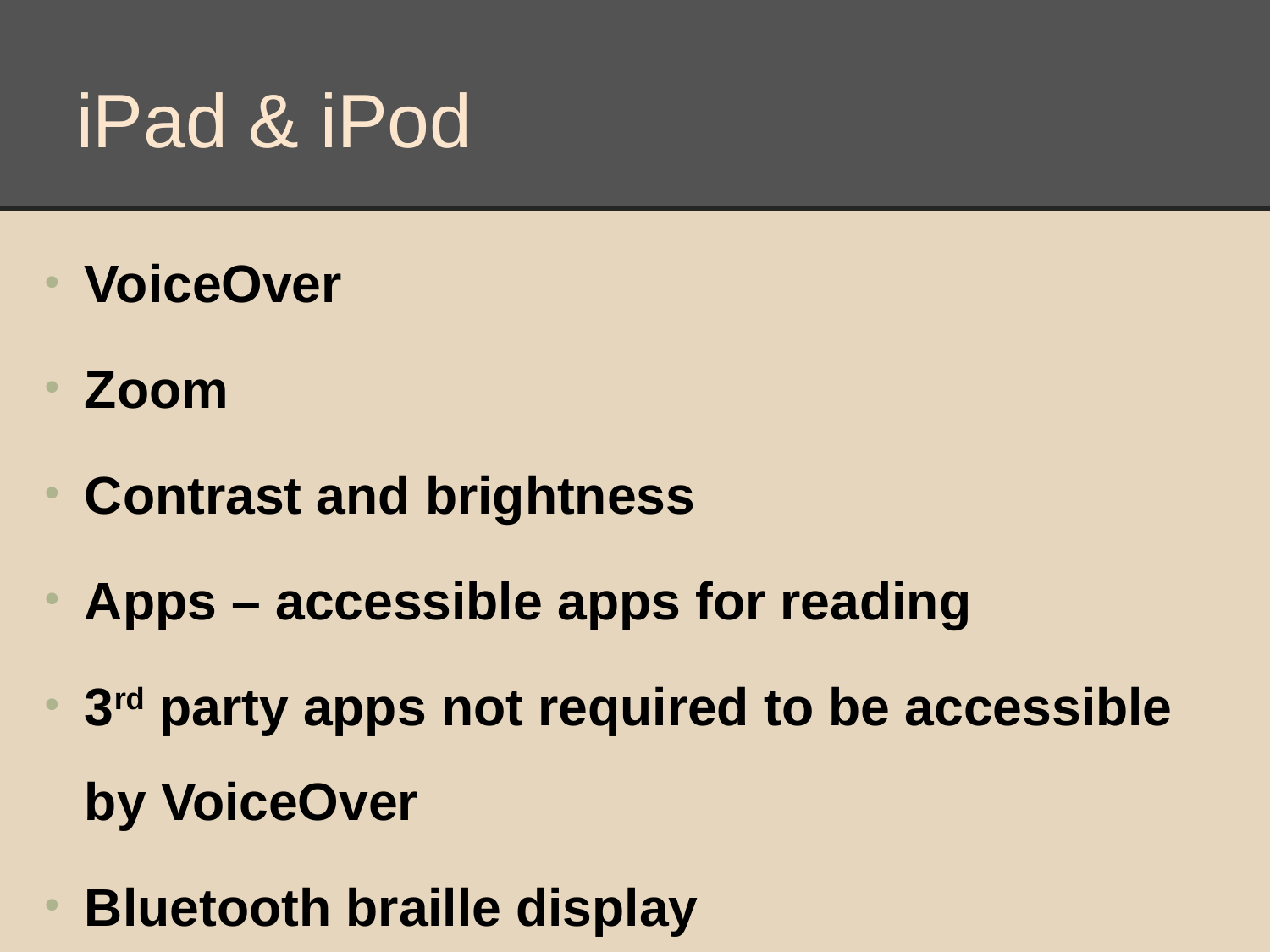

# iPad & iPod
VoiceOver
Zoom
Contrast and brightness
Apps – accessible apps for reading
3rd party apps not required to be accessible by VoiceOver
Bluetooth braille display